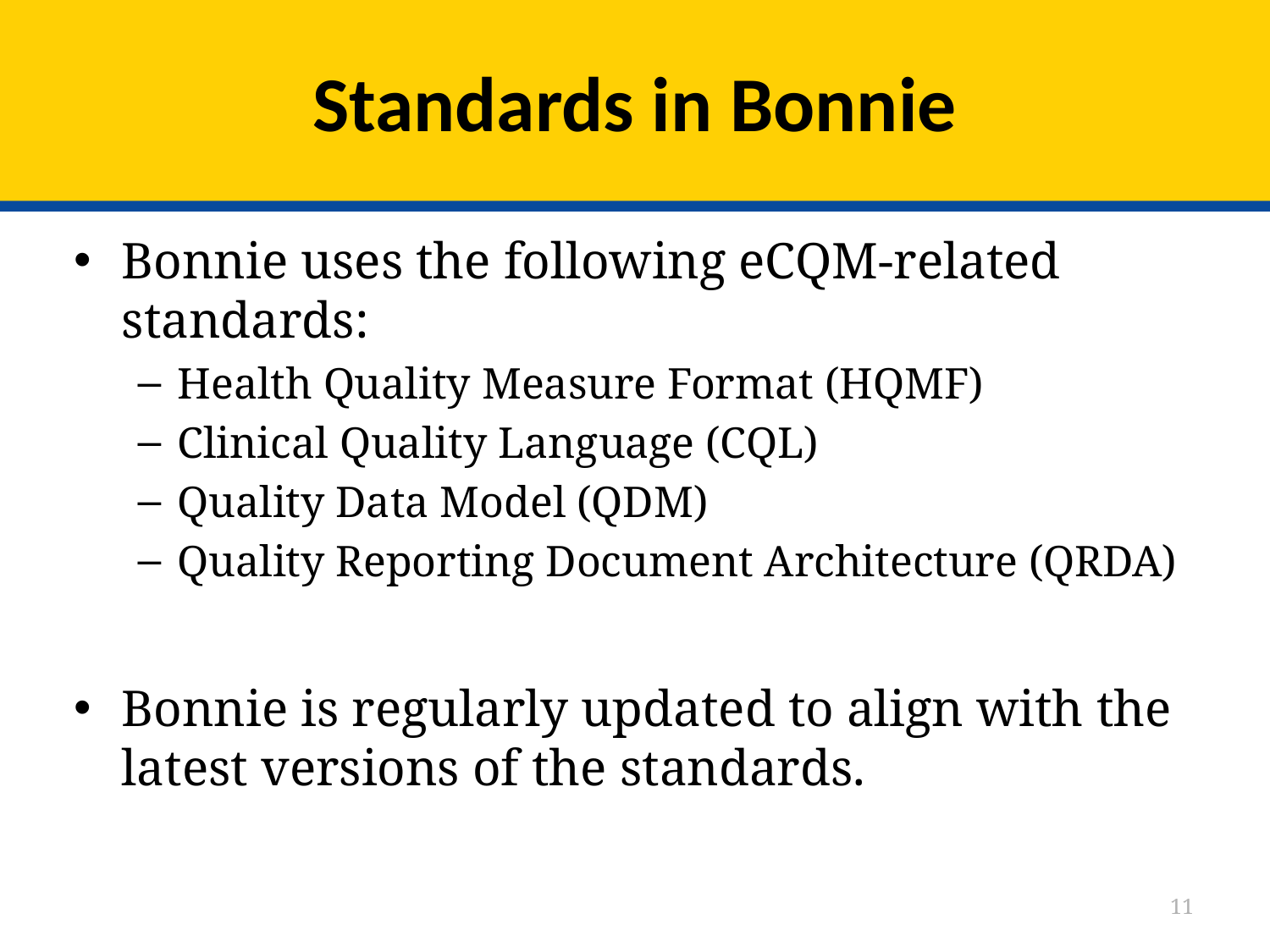

# Standards in Bonnie
Bonnie uses the following eCQM-related standards:
Health Quality Measure Format (HQMF)
Clinical Quality Language (CQL)
Quality Data Model (QDM)
Quality Reporting Document Architecture (QRDA)

Bonnie is regularly updated to align with the latest versions of the standards.

11